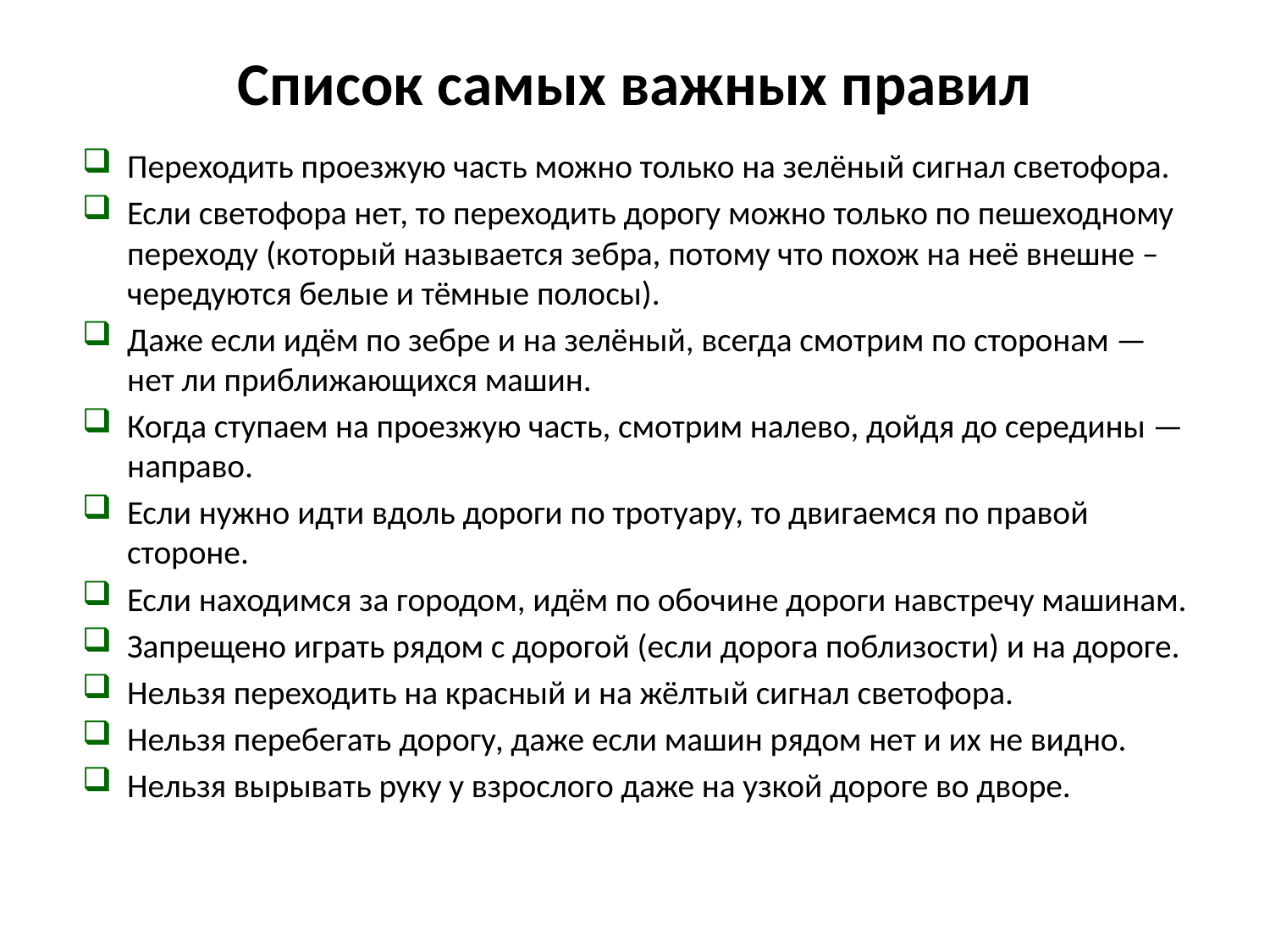

# Список самых важных правил
Переходить проезжую часть можно только на зелёный сигнал светофора.
Если светофора нет, то переходить дорогу можно только по пешеходному переходу (который называется зебра, потому что похож на неё внешне – чередуются белые и тёмные полосы).
Даже если идём по зебре и на зелёный, всегда смотрим по сторонам — нет ли приближающихся машин.
Когда ступаем на проезжую часть, смотрим налево, дойдя до середины — направо.
Если нужно идти вдоль дороги по тротуару, то двигаемся по правой стороне.
Если находимся за городом, идём по обочине дороги навстречу машинам.
Запрещено играть рядом с дорогой (если дорога поблизости) и на дороге.
Нельзя переходить на красный и на жёлтый сигнал светофора.
Нельзя перебегать дорогу, даже если машин рядом нет и их не видно.
Нельзя вырывать руку у взрослого даже на узкой дороге во дворе.